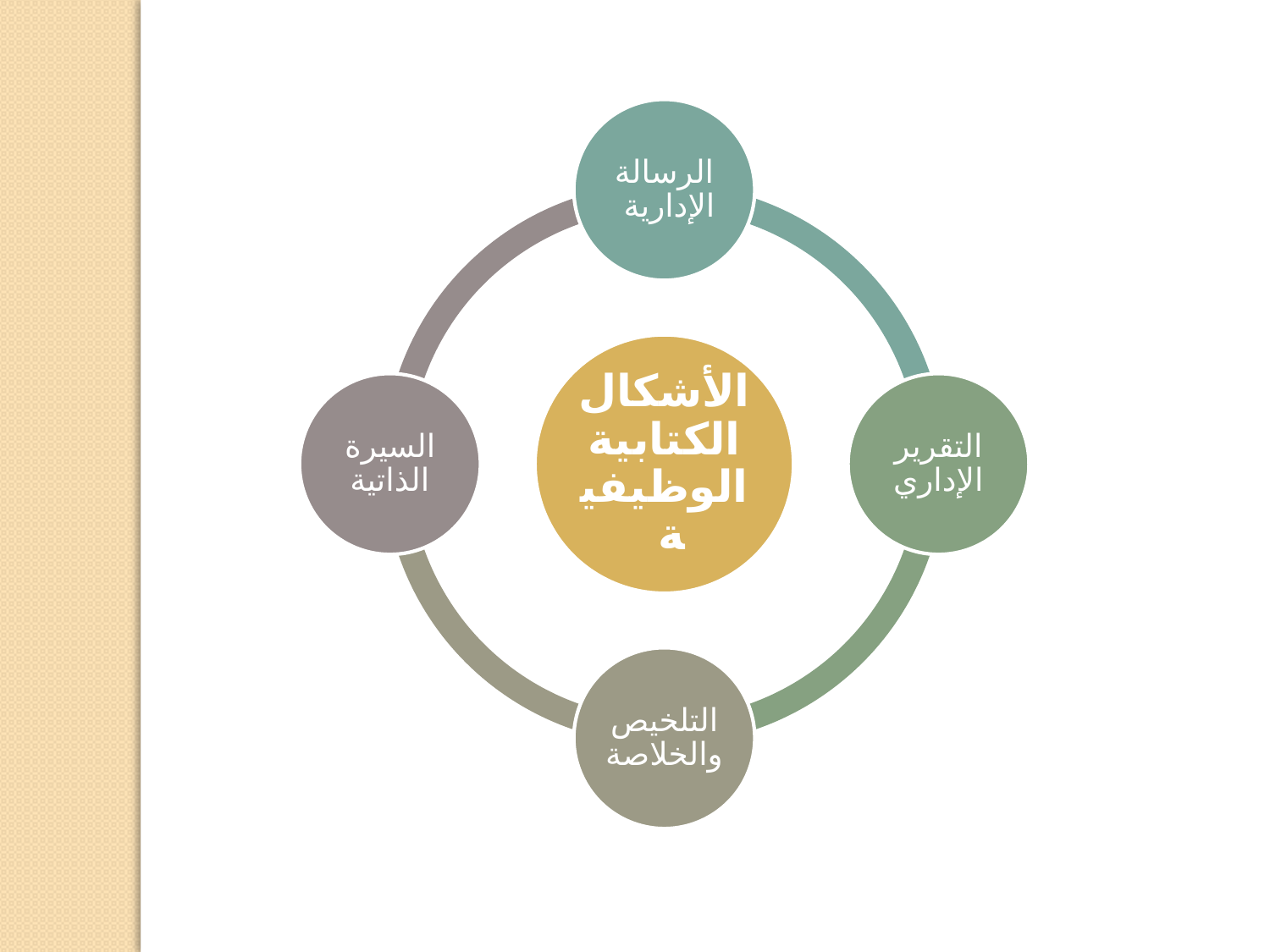

الأشكال الكتابية الوظيفية
الرسالة الإدارية
التقرير الإداري
التلخيص والخلاصة
السيرة الذاتية